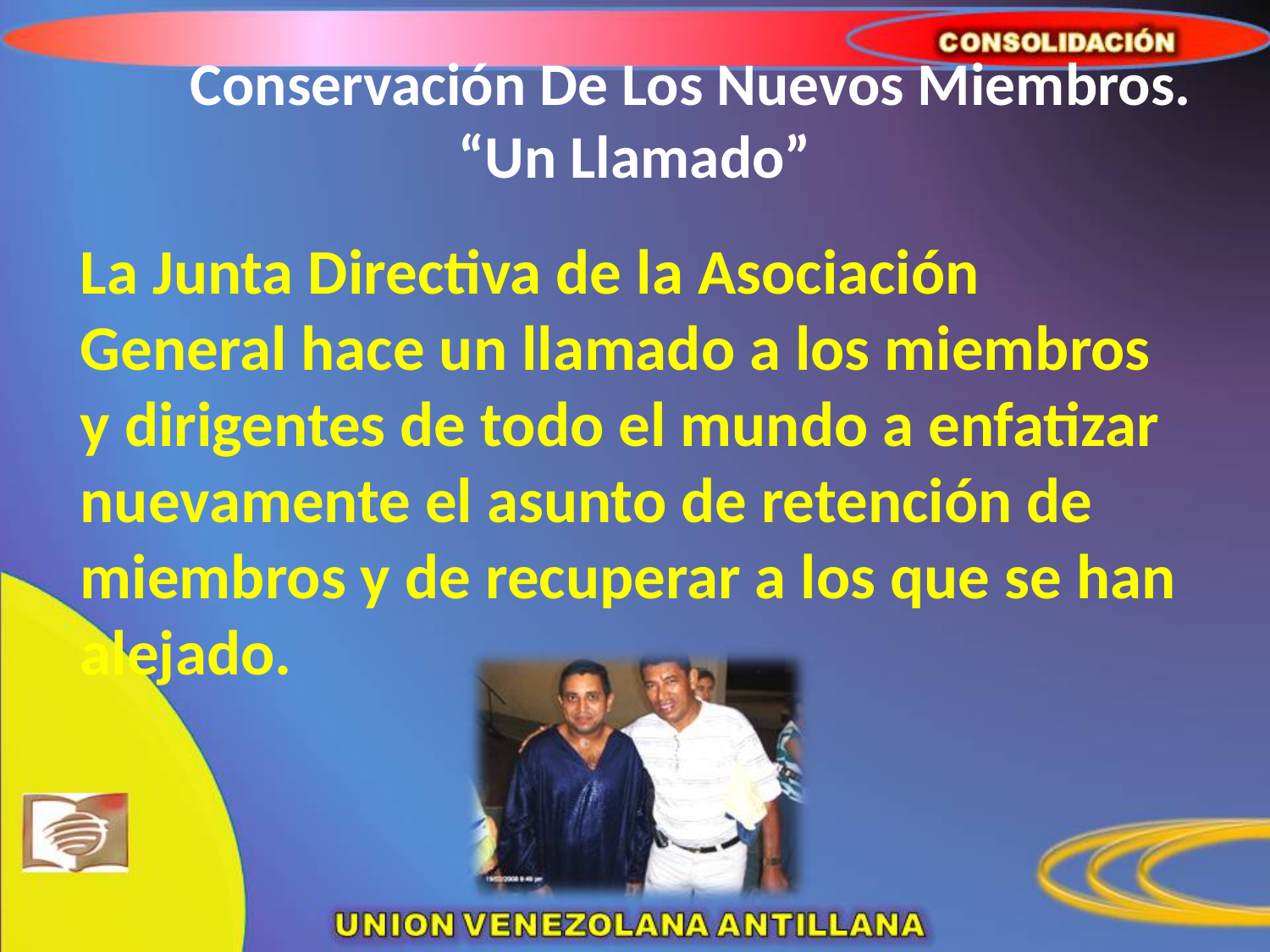

# Conservación De Los Nuevos Miembros. “Un Llamado”
	La Junta Directiva de la Asociación General hace un llamado a los miembros y dirigentes de todo el mundo a enfatizar nuevamente el asunto de retención de miembros y de recuperar a los que se han alejado.